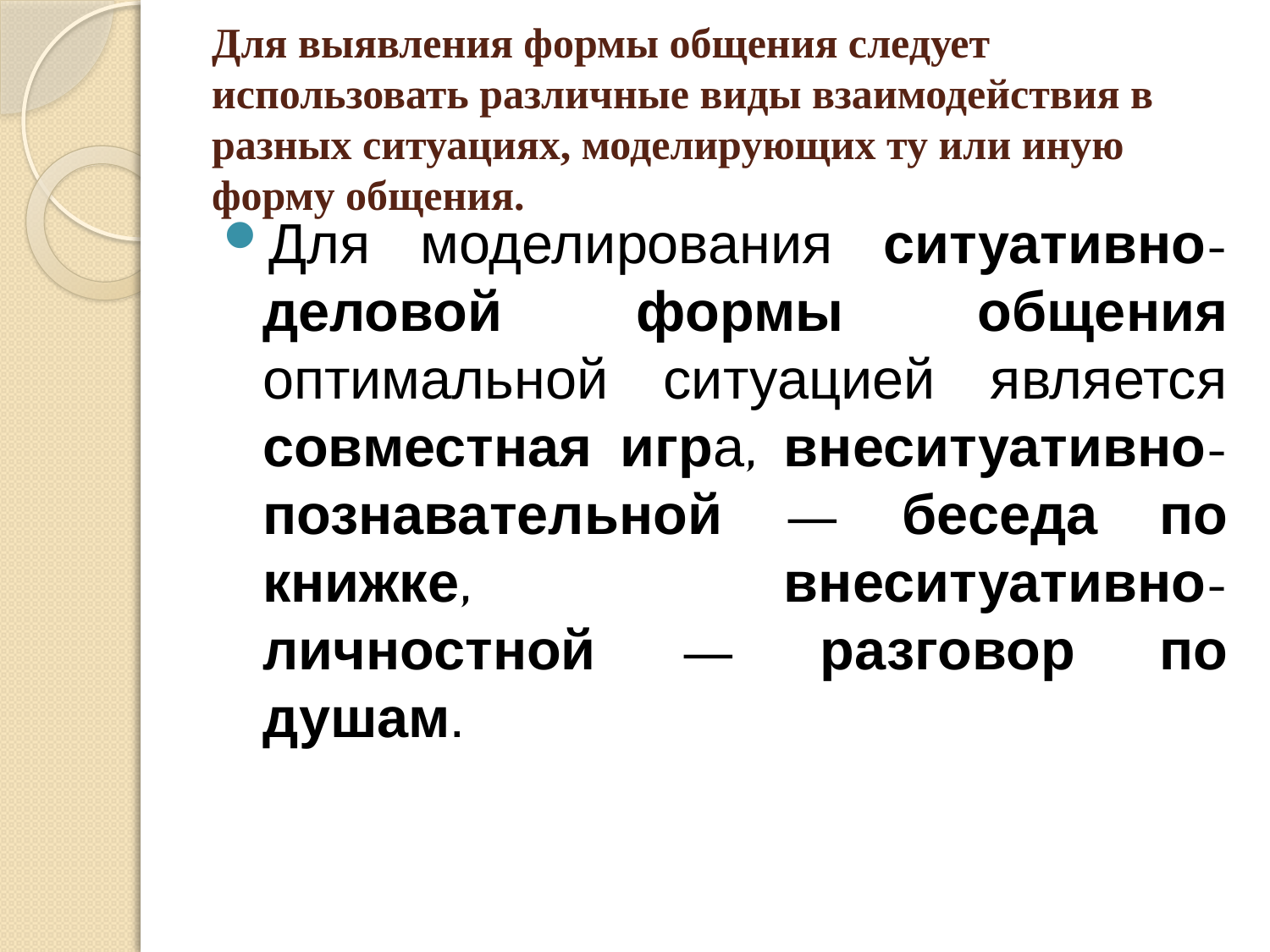

# Для выявления формы общения следует использовать различные виды взаимодействия в разных ситуациях, моделирующих ту или иную форму общения.
Для моделирования ситуативно-деловой формы общения оптимальной ситуацией является совместная игра, внеситуативно-познавательной — беседа по книжке, внеситуативно-личностной — разговор по душам.